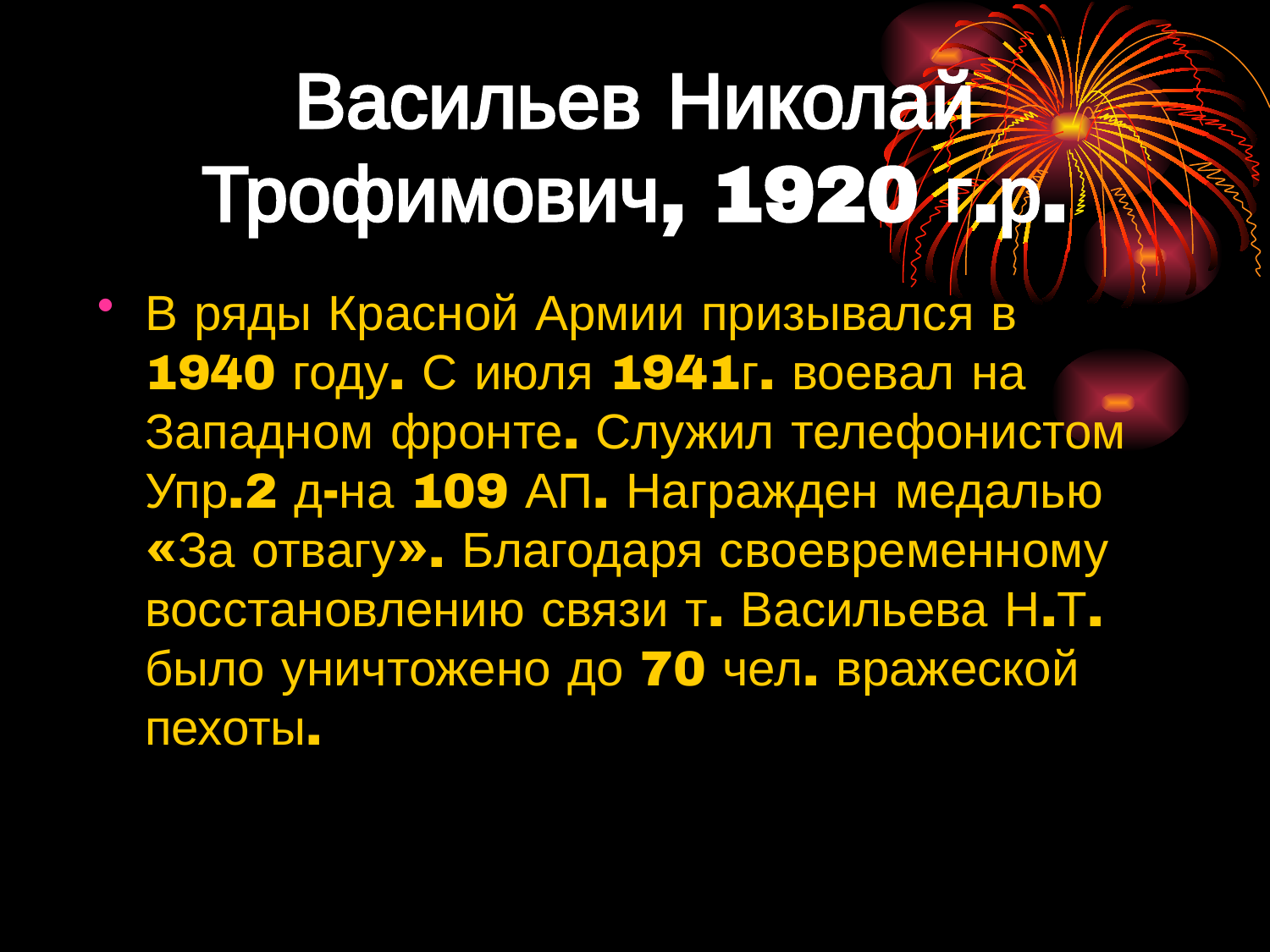

# Васильев Николай Трофимович, 1920 г.р.

В ряды Красной Армии призывался в 1940 году. С июля 1941г. воевал на Западном фронте. Служил телефонистом Упр.2 д-на 109 АП. Награжден медалью «За отвагу». Благодаря своевременному восстановлению связи т. Васильева Н.Т. было уничтожено до 70 чел. вражеской пехоты.